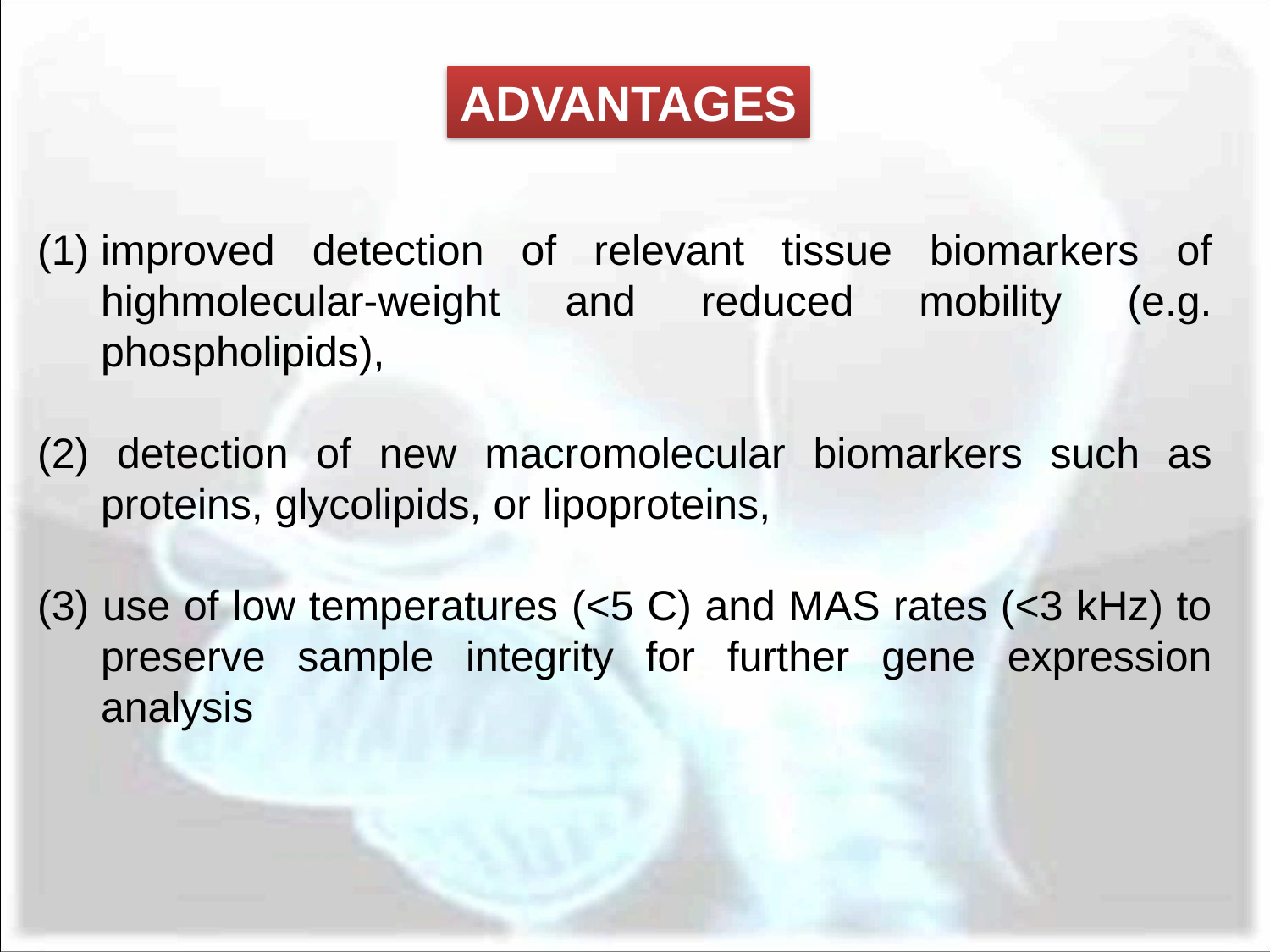

ADVANTAGES

improved detection of relevant tissue biomarkers of highmolecular-weight and reduced mobility (e.g. phospholipids),

(2) detection of new macromolecular biomarkers such as proteins, glycolipids, or lipoproteins,

(3) use of low temperatures (<5 C) and MAS rates (<3 kHz) to preserve sample integrity for further gene expression analysis